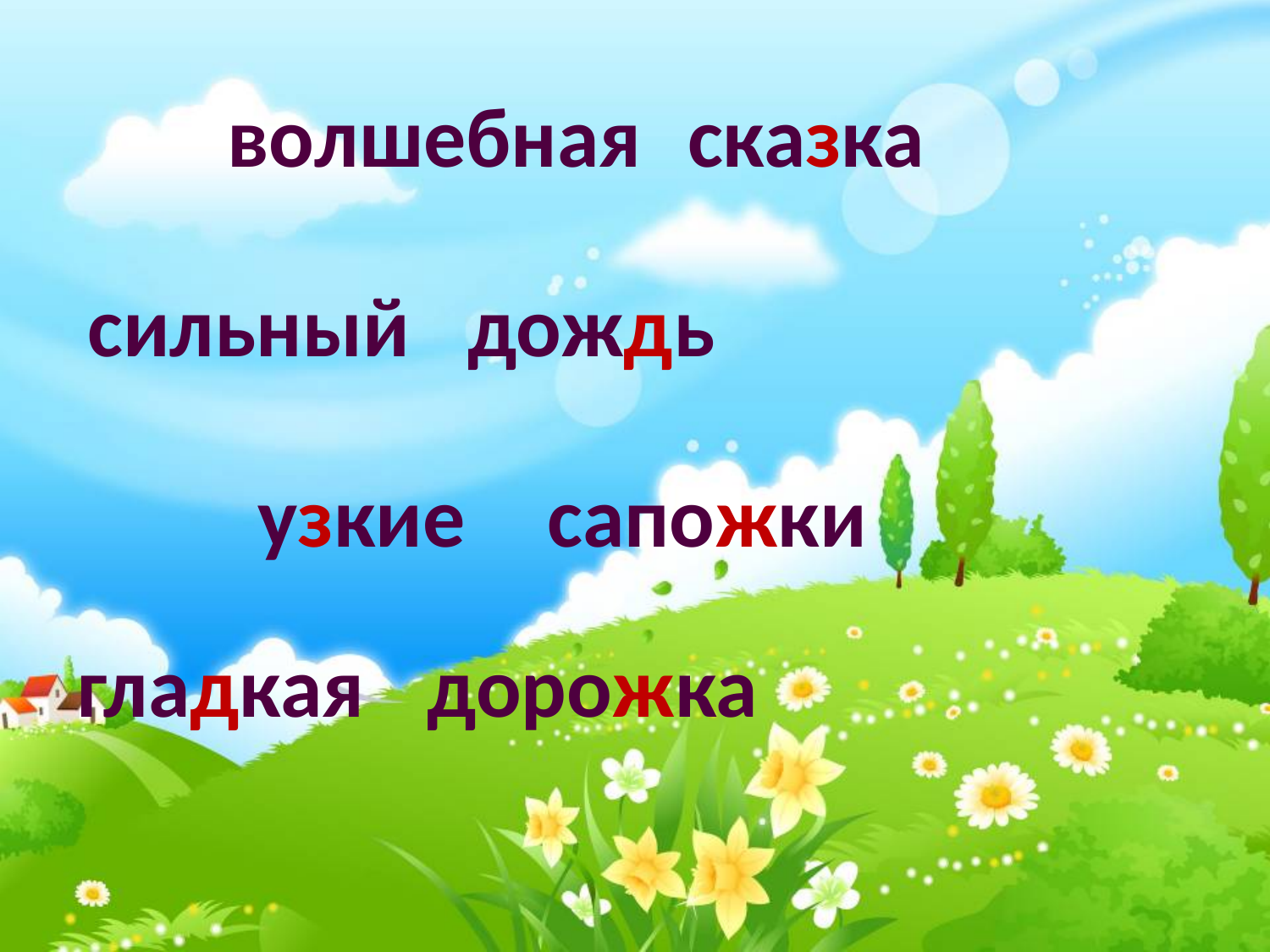

волшебная
сказка

сильный
дождь
узкие
сапожки
гладкая
дорожка